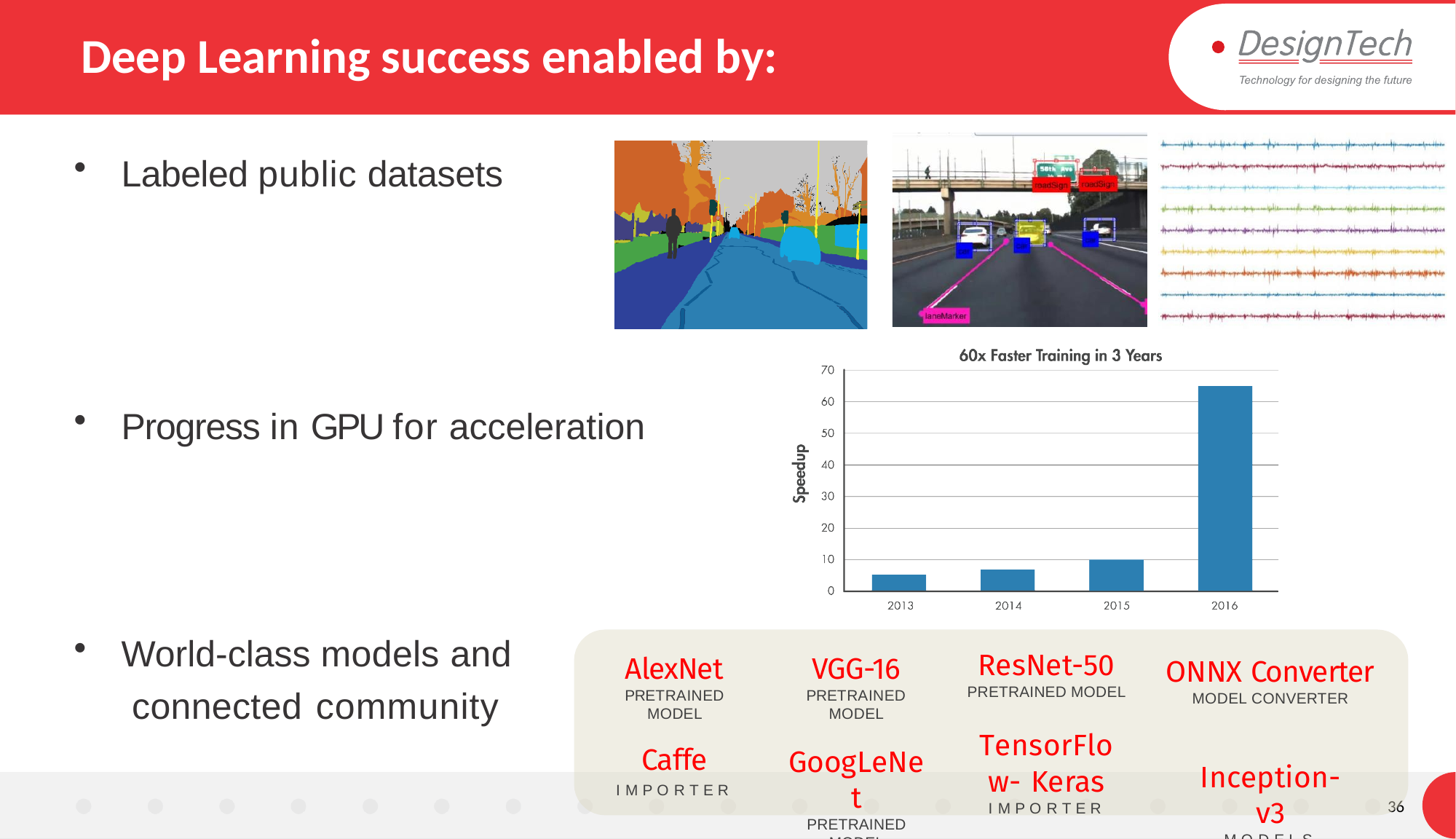

# Deep Learning success enabled by:

Labeled public datasets

Progress in GPU for acceleration
World-class models and  connected community

ResNet-50
PRETRAINED MODEL
AlexNet
PRETRAINED
MODEL
VGG-16
PRETRAINED
MODEL
ONNX Converter
MODEL CONVERTER
TensorFlow-  Keras
I M P O R T E R
Caffe
I M P O R T E R
GoogLeNet
PRETRAINED
MODEL
Inception-v3
M O D E L S
36